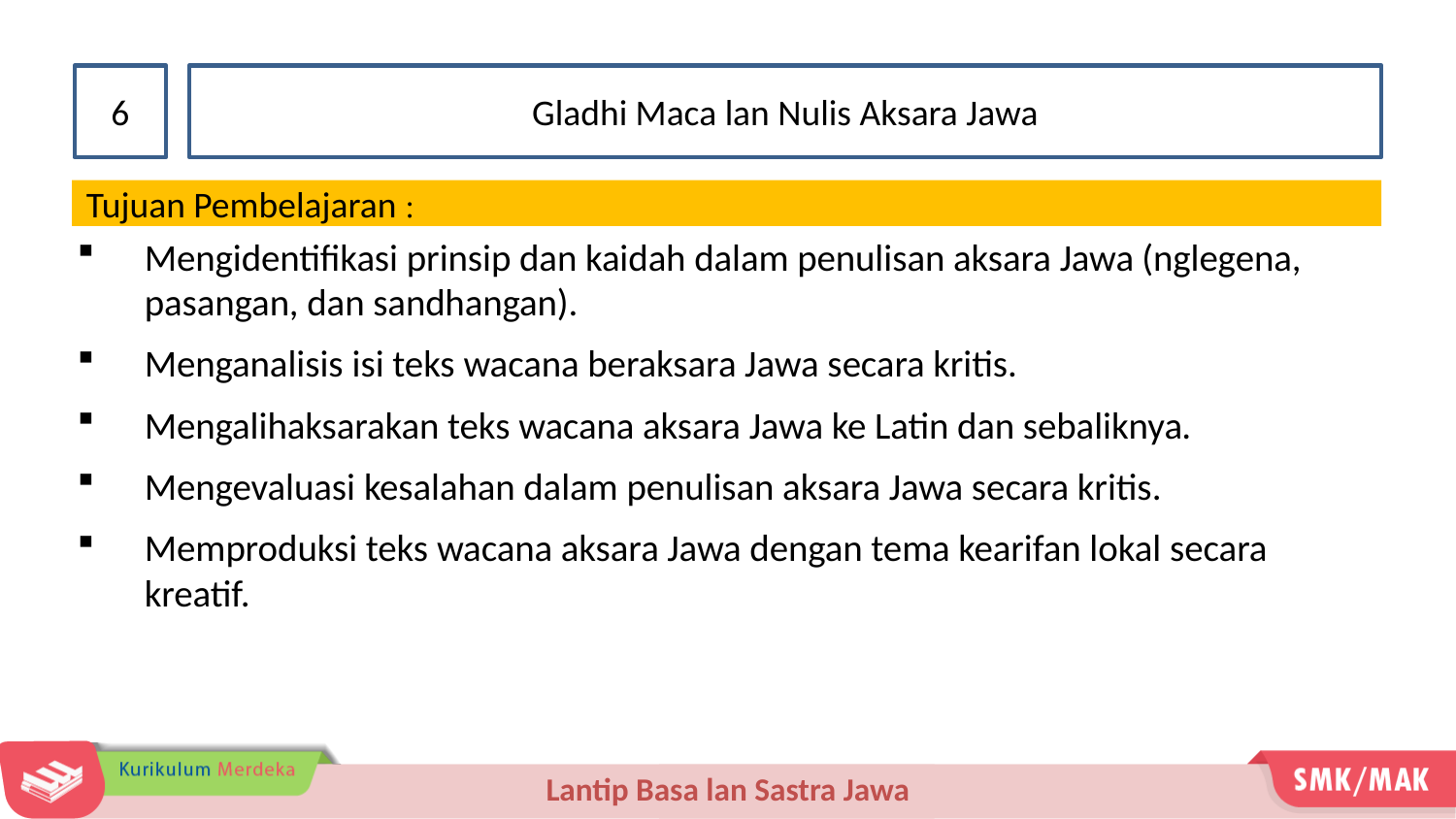

6
Gladhi Maca lan Nulis Aksara Jawa
Tujuan Pembelajaran :
Mengidentifikasi prinsip dan kaidah dalam penulisan aksara Jawa (nglegena, pasangan, dan sandhangan).
Menganalisis isi teks wacana beraksara Jawa secara kritis.
Mengalihaksarakan teks wacana aksara Jawa ke Latin dan sebaliknya.
Mengevaluasi kesalahan dalam penulisan aksara Jawa secara kritis.
Memproduksi teks wacana aksara Jawa dengan tema kearifan lokal secara kreatif.